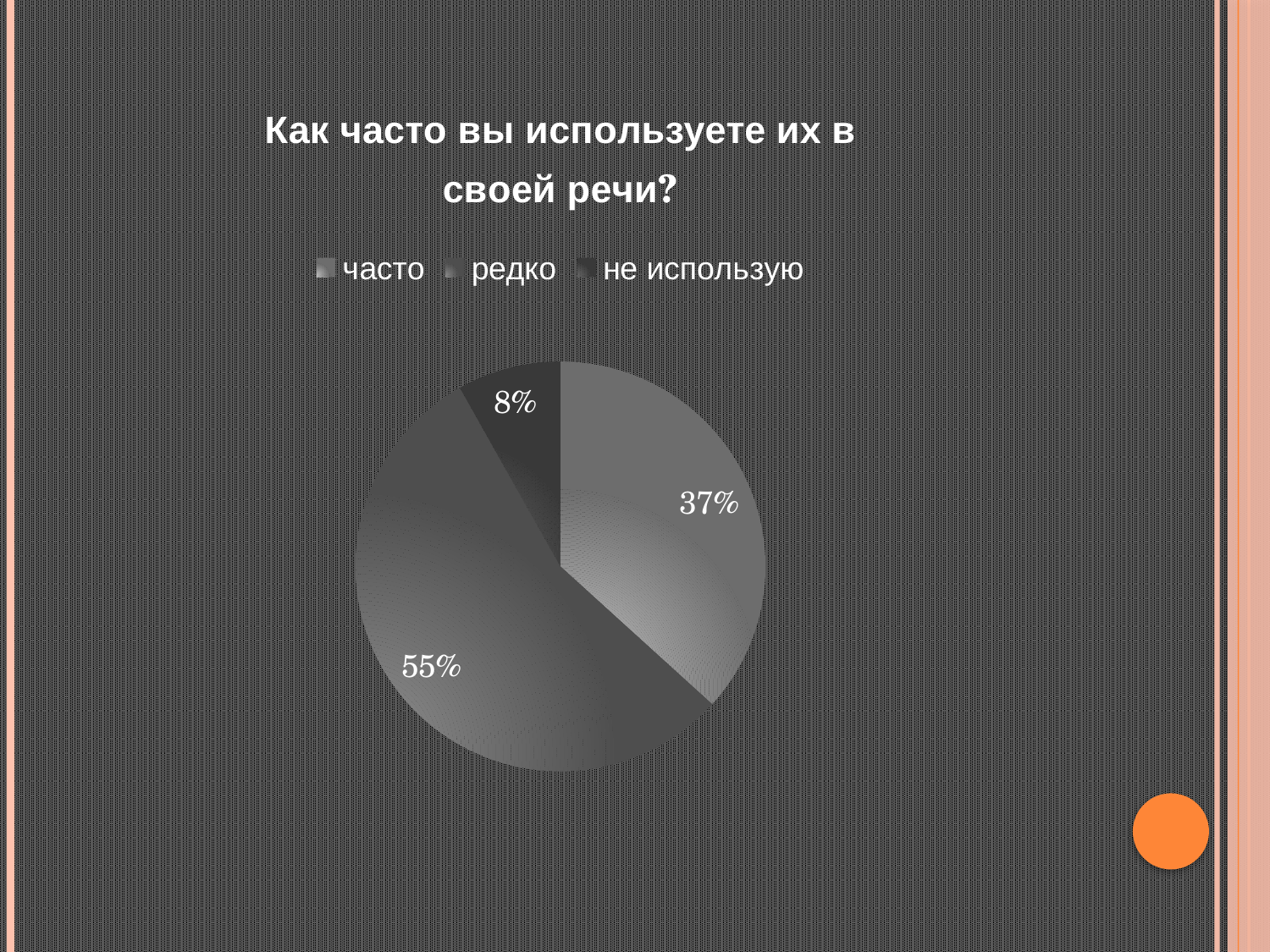

### Chart:

| Category | Как часто вы используете их в своей речи? |
|---|---|
| часто | 5.4 |
| редко | 8.1 |
| не использую | 1.2 |
| Кв. 4 | None |